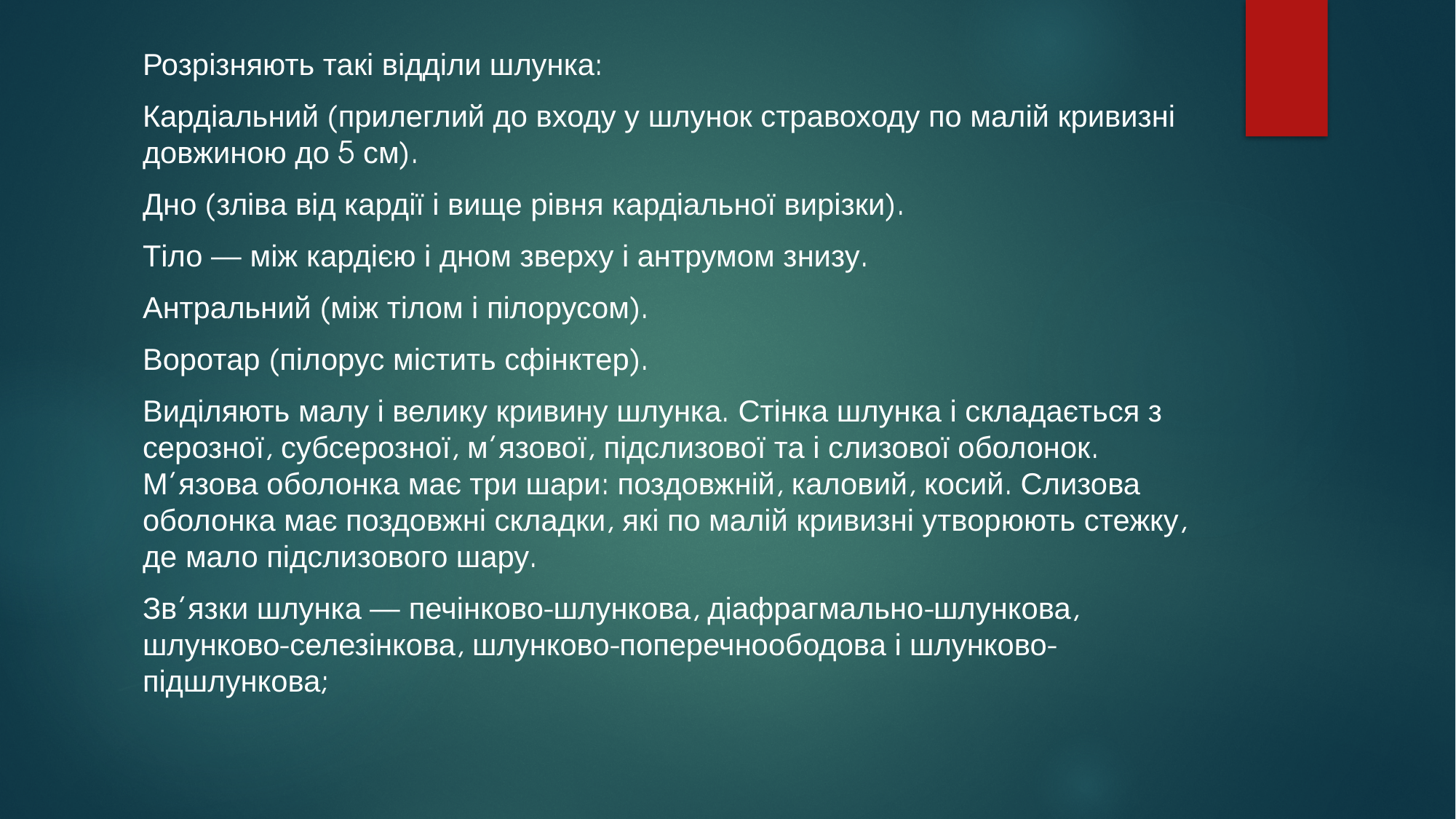

Розрізняють такі відділи шлунка:
Кардіальний (прилеглий до входу у шлунок стравоходу по малій кривизні довжиною до 5 см).
Дно (зліва від кардії і вище рівня кардіальної вирізки).
Тіло — між кардією і дном зверху і антрумом знизу.
Антральний (між тілом і пілорусом).
Воротар (пілорус містить сфінктер).
Виділяють малу і велику кривину шлунка. Стінка шлунка і складається з серозної, субсерозної, м’язової, підслизової та і слизової оболонок. М’язова оболонка має три шари: поздовжній, каловий, косий. Слизова оболонка має поздовжні складки, які по малій кривизні утворюють стежку, де мало підслизового шару.
Зв’язки шлунка — печінково-шлункова, діафрагмально-шлункова, шлунково-селезінкова, шлунково-поперечноободова і шлунково-підшлункова;